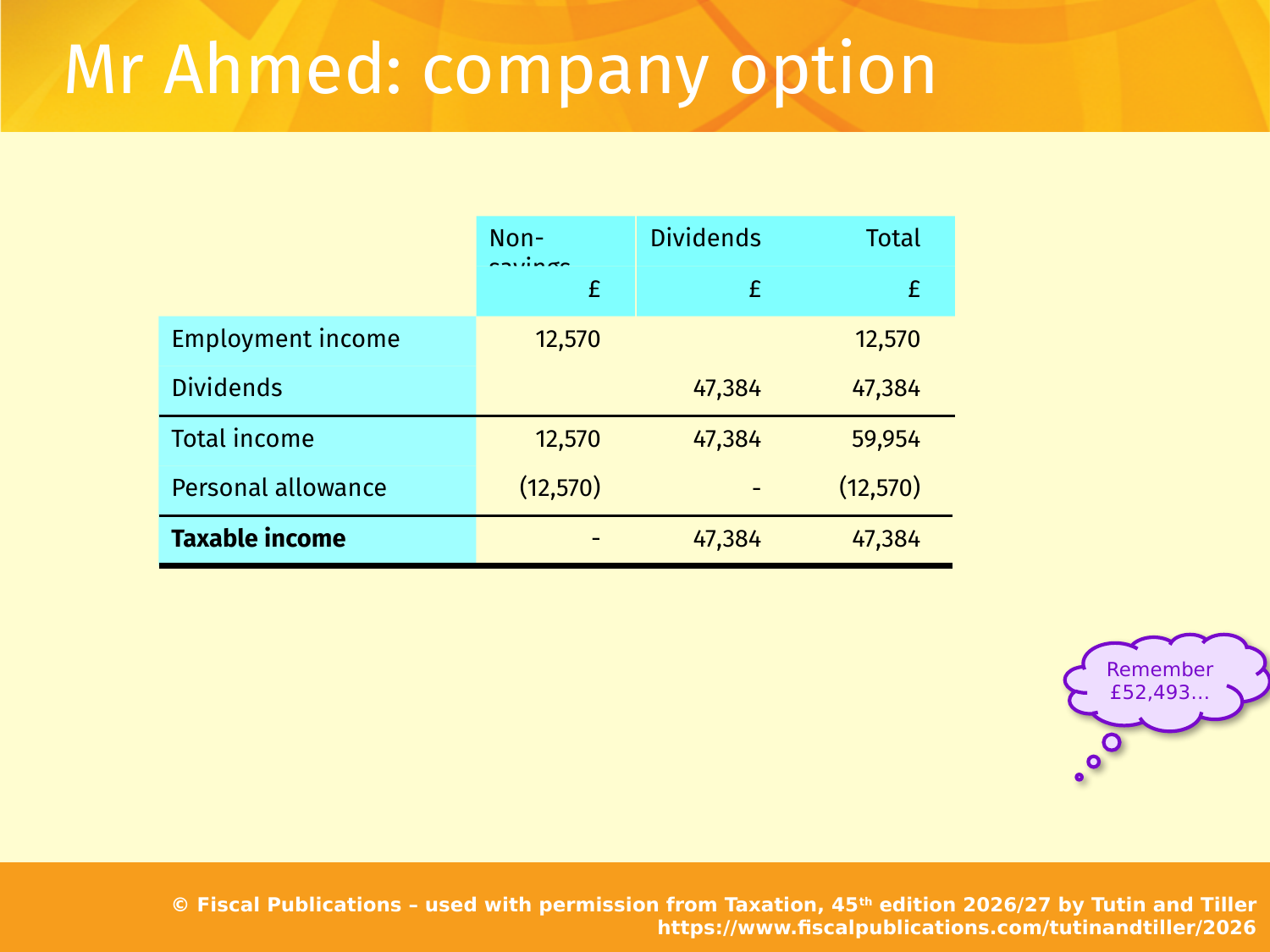

# Mr Ahmed: company option
	Non-savings
	Dividends
	Total
	£
	£
	£
Employment income
	12,570
	12,570
	47,384
Dividends
	47,384
Total income
	12,570
	47,384
	59,954
Personal allowance
	(12,570)
	(12,570)
	-
Taxable income
	-
	47,384
	47,384
Remember £52,493…